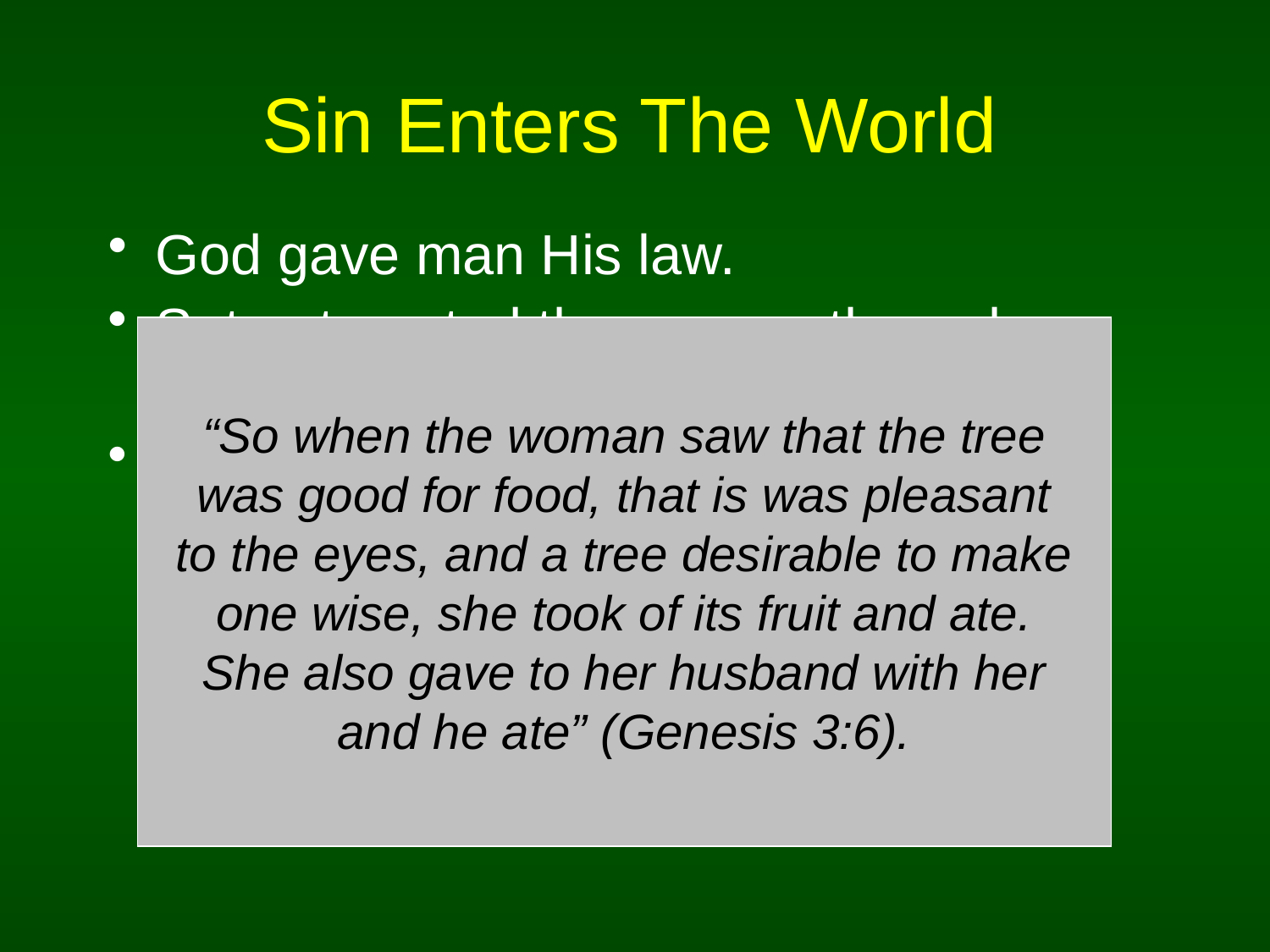

# Sin Enters The World
God gave man His law.
Satan tempted the woman through a   serpent to eat the forbidden fruit.
She ate the fruit and gave some to the man and he ate it as well.

“So when the woman saw that the tree
was good for food, that is was pleasant
to the eyes, and a tree desirable to make
one wise, she took of its fruit and ate.
She also gave to her husband with her
and he ate” (Genesis 3:6).